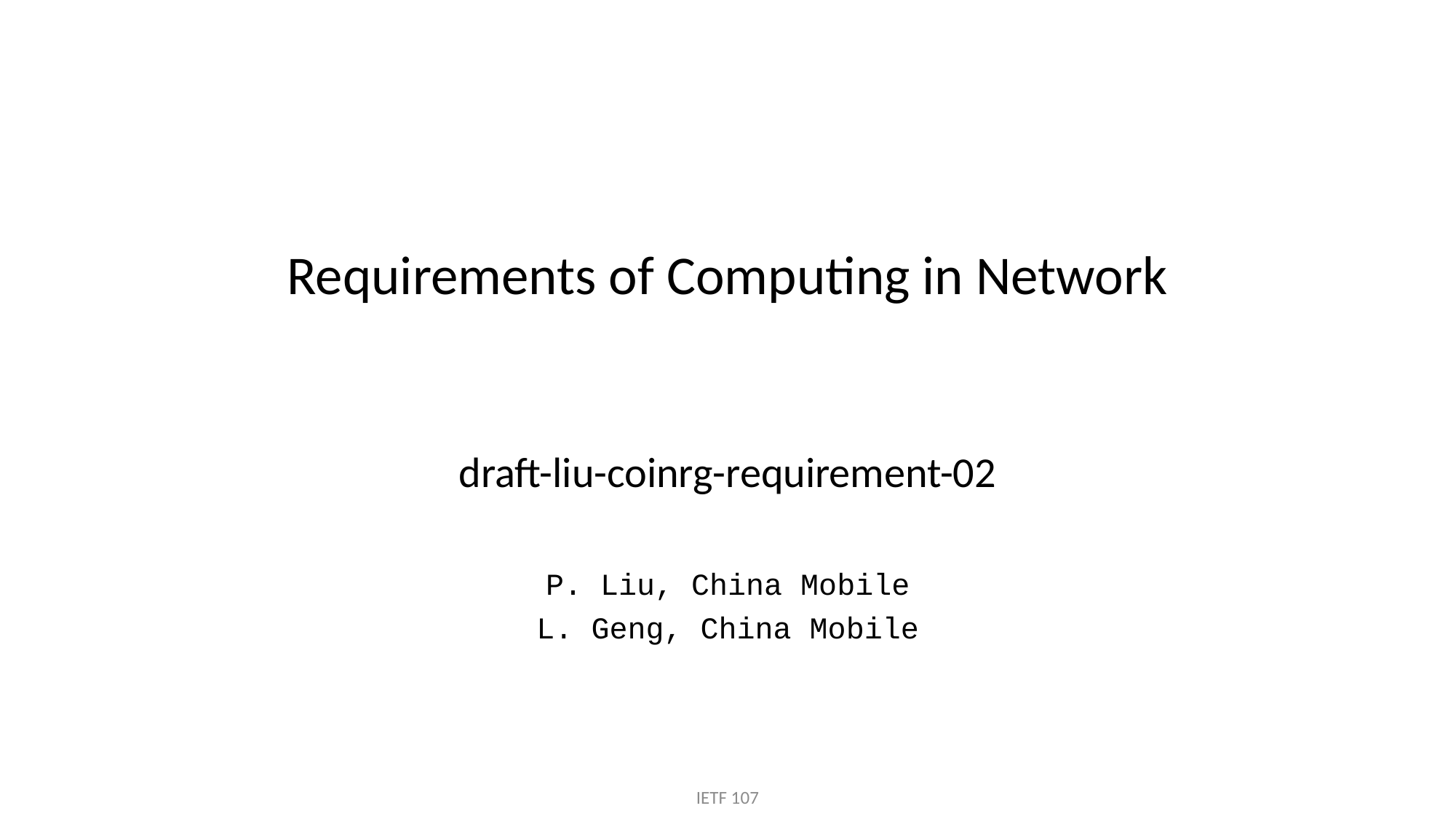

# Requirements of Computing in Network

draft-liu-coinrg-requirement-02

P. Liu, China Mobile
L. Geng, China Mobile
IETF 107